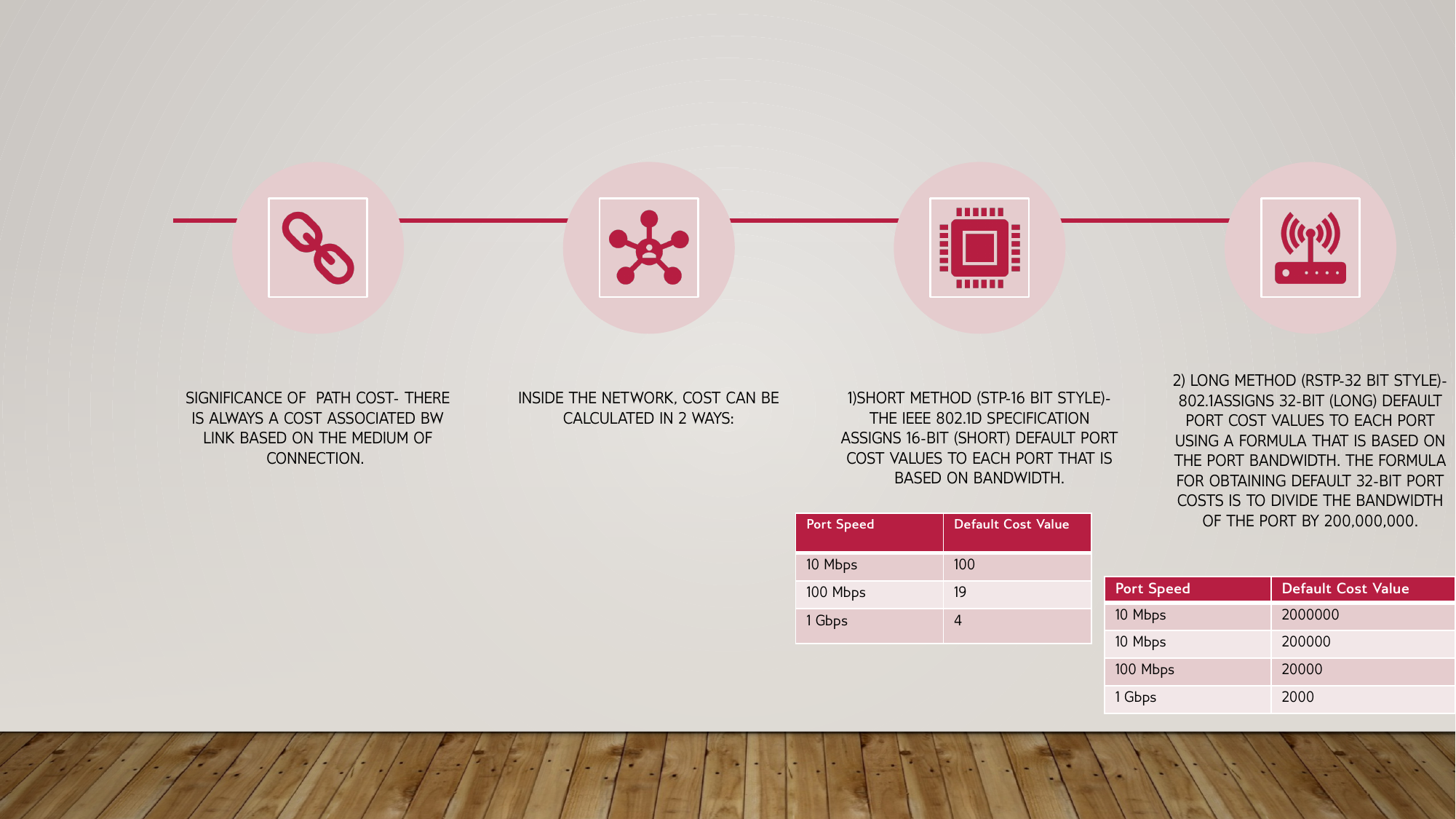

Significance of  Path Cost- There is always a cost associated bw link based on the medium of connection.
Inside the Network, Cost can be calculated in 2 ways:
1)Short method (STP-16 Bit Style)- The IEEE 802.1D specification assigns 16-bit (short) default port cost values to each port that is based on bandwidth.
2) Long method (RSTP-32 Bit style)- 802.1assigns 32-bit (long) default port cost values to each port using a formula that is based on the port bandwidth. The formula for obtaining default 32-bit port costs is to divide the bandwidth of the port by 200,000,000.
| Port Speed | Default Cost Value |
| --- | --- |
| 10 Mbps | 100 |
| 100 Mbps | 19 |
| 1 Gbps | 4 |
| Port Speed | Default Cost Value |
| --- | --- |
| 10 Mbps | 2000000 |
| 10 Mbps | 200000 |
| 100 Mbps | 20000 |
| 1 Gbps | 2000 |